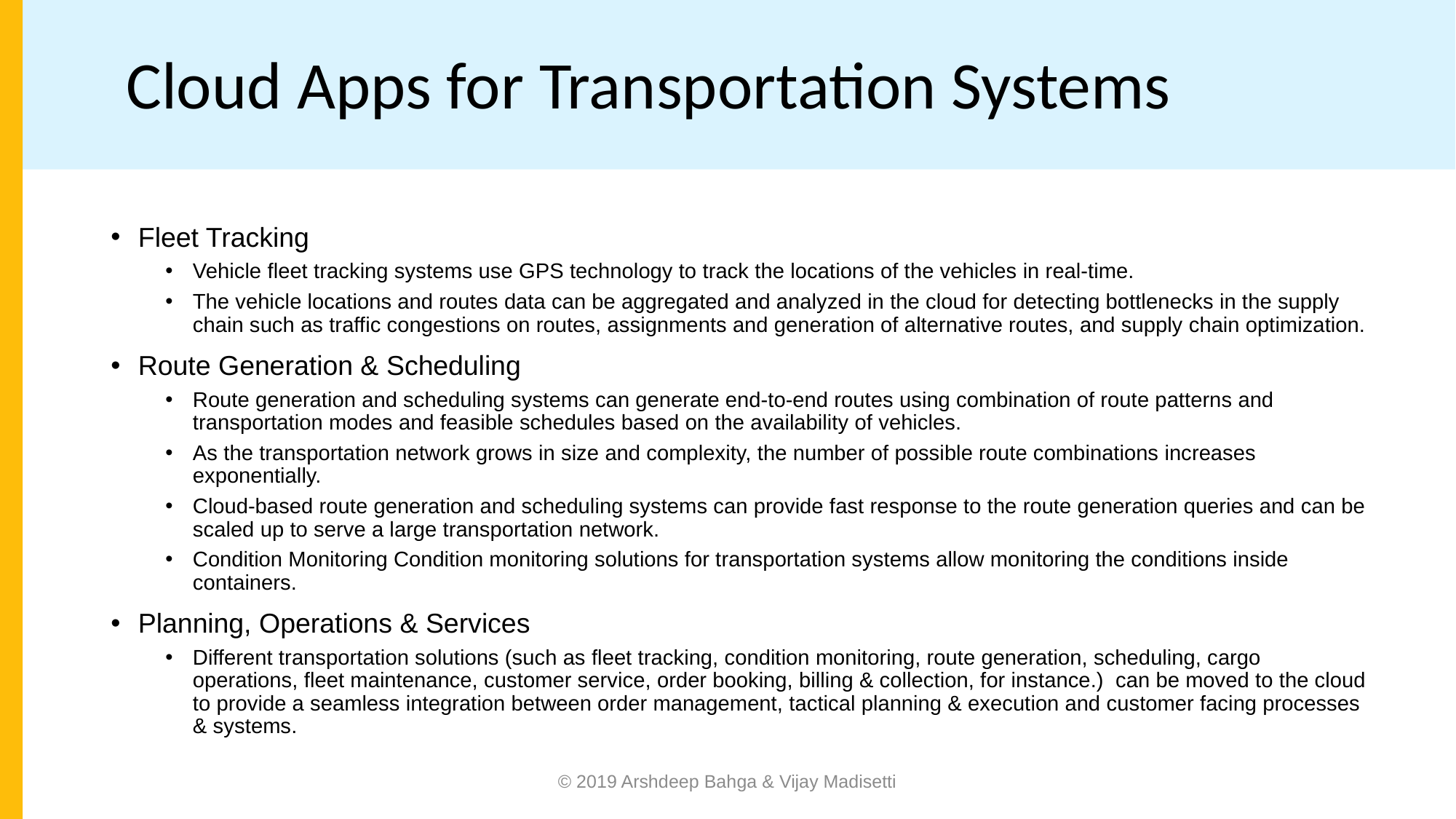

# Cloud Apps for Transportation Systems
Fleet Tracking
Vehicle fleet tracking systems use GPS technology to track the locations of the vehicles in real-time.
The vehicle locations and routes data can be aggregated and analyzed in the cloud for detecting bottlenecks in the supply chain such as traffic congestions on routes, assignments and generation of alternative routes, and supply chain optimization.
Route Generation & Scheduling
Route generation and scheduling systems can generate end-to-end routes using combination of route patterns and transportation modes and feasible schedules based on the availability of vehicles.
As the transportation network grows in size and complexity, the number of possible route combinations increases exponentially.
Cloud-based route generation and scheduling systems can provide fast response to the route generation queries and can be scaled up to serve a large transportation network.
Condition Monitoring Condition monitoring solutions for transportation systems allow monitoring the conditions inside containers.
Planning, Operations & Services
Different transportation solutions (such as fleet tracking, condition monitoring, route generation, scheduling, cargo operations, fleet maintenance, customer service, order booking, billing & collection, for instance.)  can be moved to the cloud to provide a seamless integration between order management, tactical planning & execution and customer facing processes & systems.
© 2019 Arshdeep Bahga & Vijay Madisetti